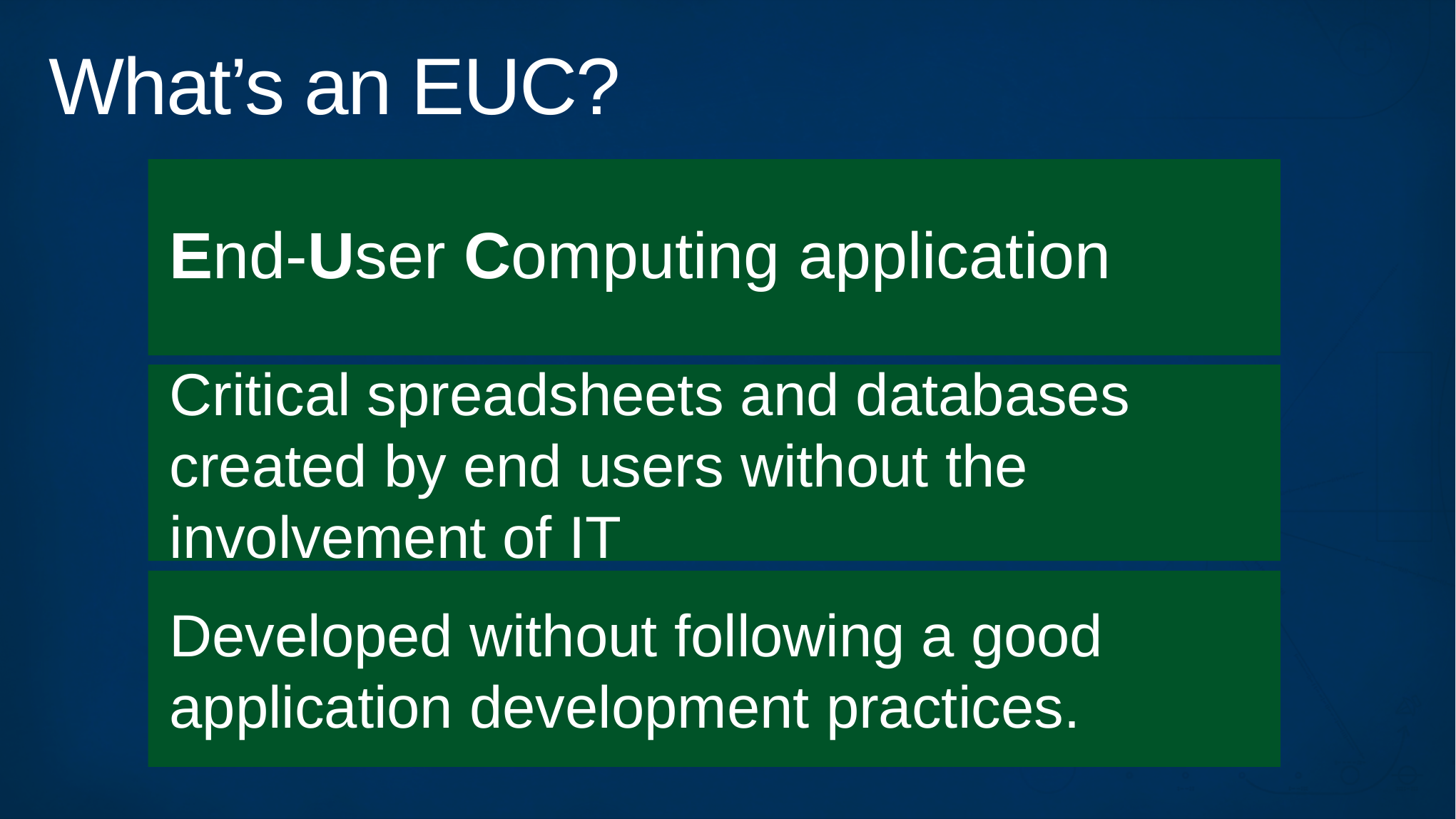

# What’s an EUC?
End-User Computing application
Critical spreadsheets and databases created by end users without the involvement of IT
Developed without following a good application development practices.